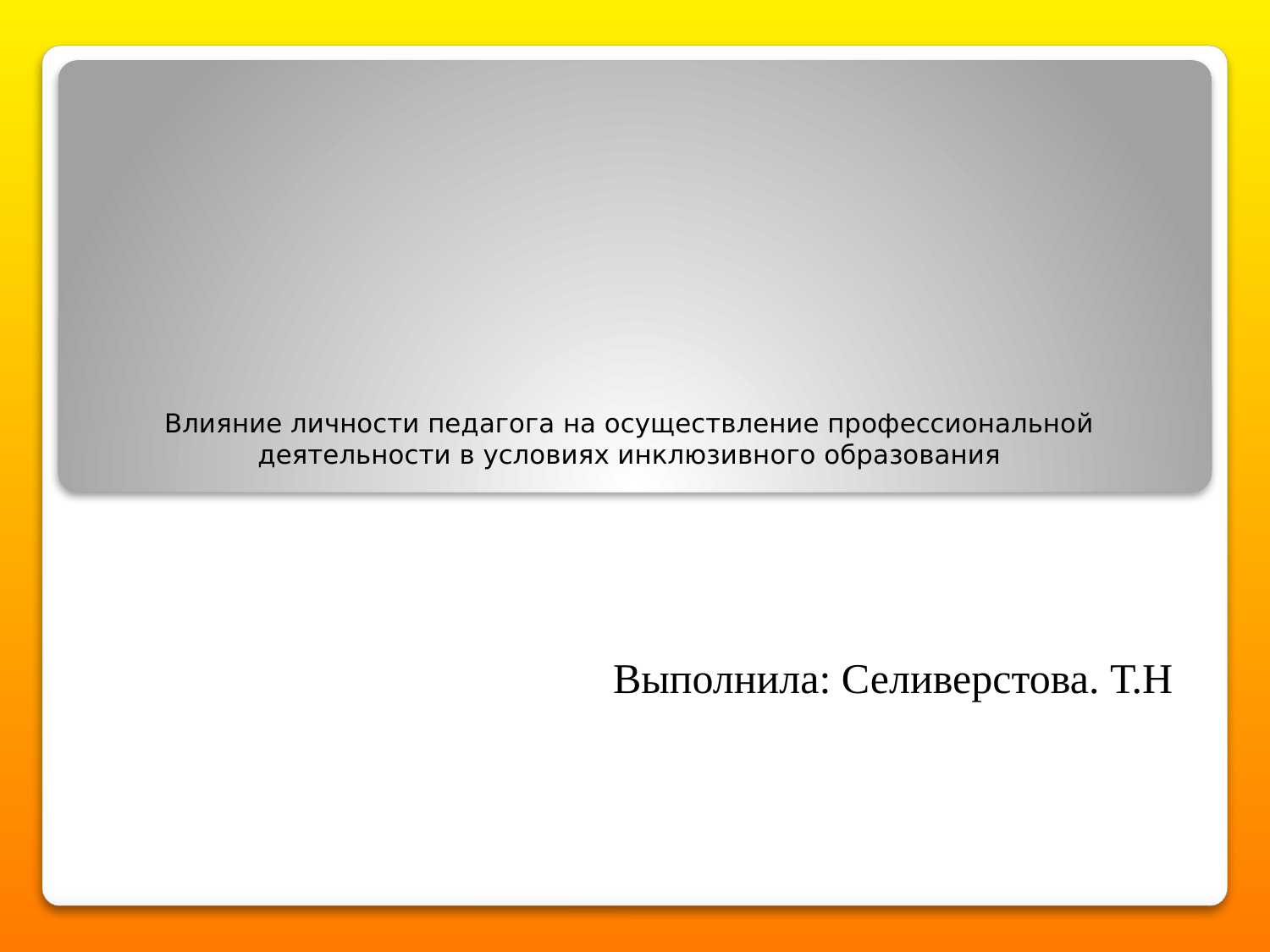

# Влияние личности педагога на осуществление профессиональной деятельности в условиях инклюзивного образования
Выполнила: Селиверстова. Т.Н